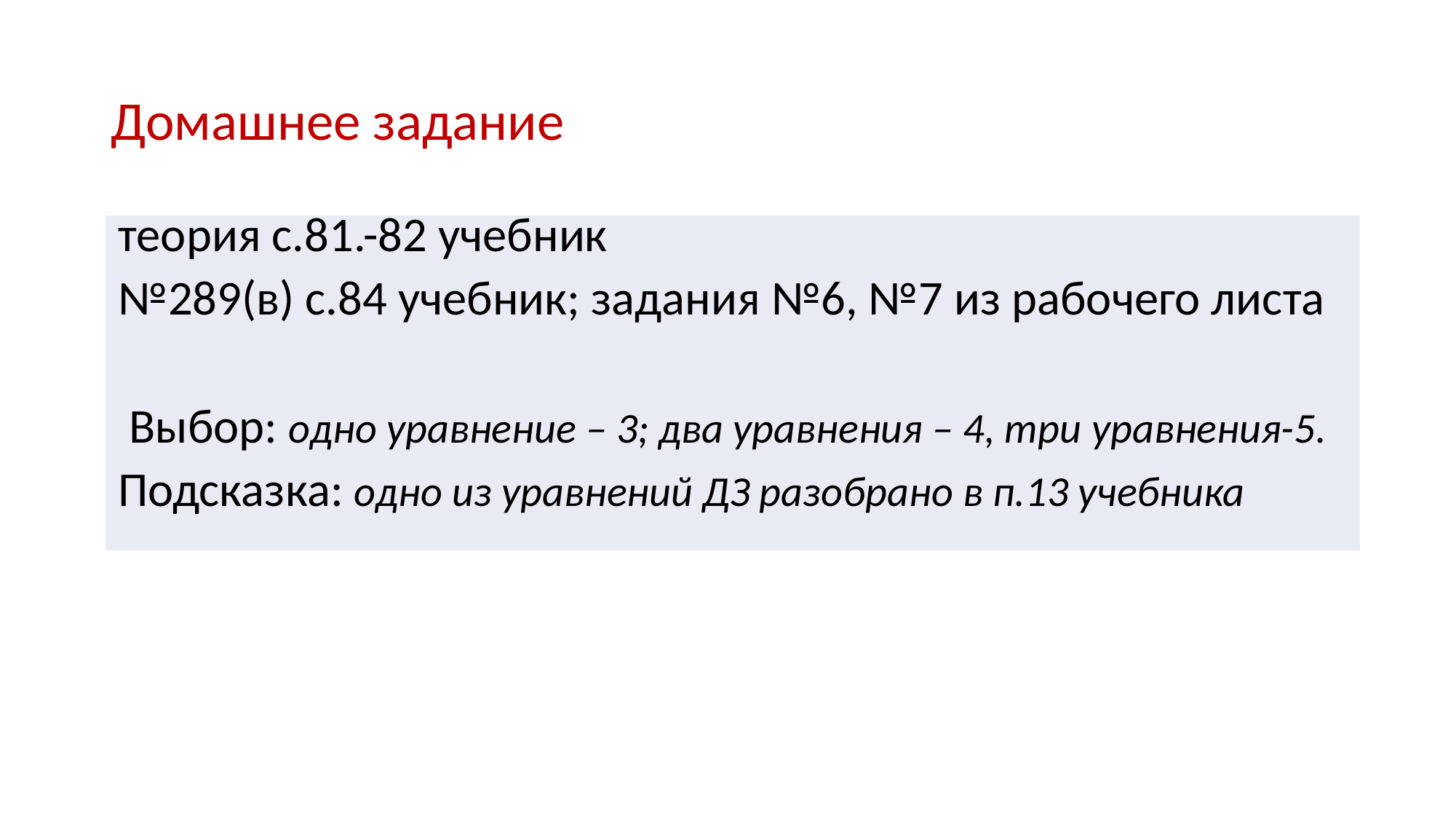

# Домашнее задание
| теория с.81.-82 учебник №289(в) с.84 учебник; задания №6, №7 из рабочего листа Выбор: одно уравнение – 3; два уравнения – 4, три уравнения-5. Подсказка: одно из уравнений ДЗ разобрано в п.13 учебника |
| --- |